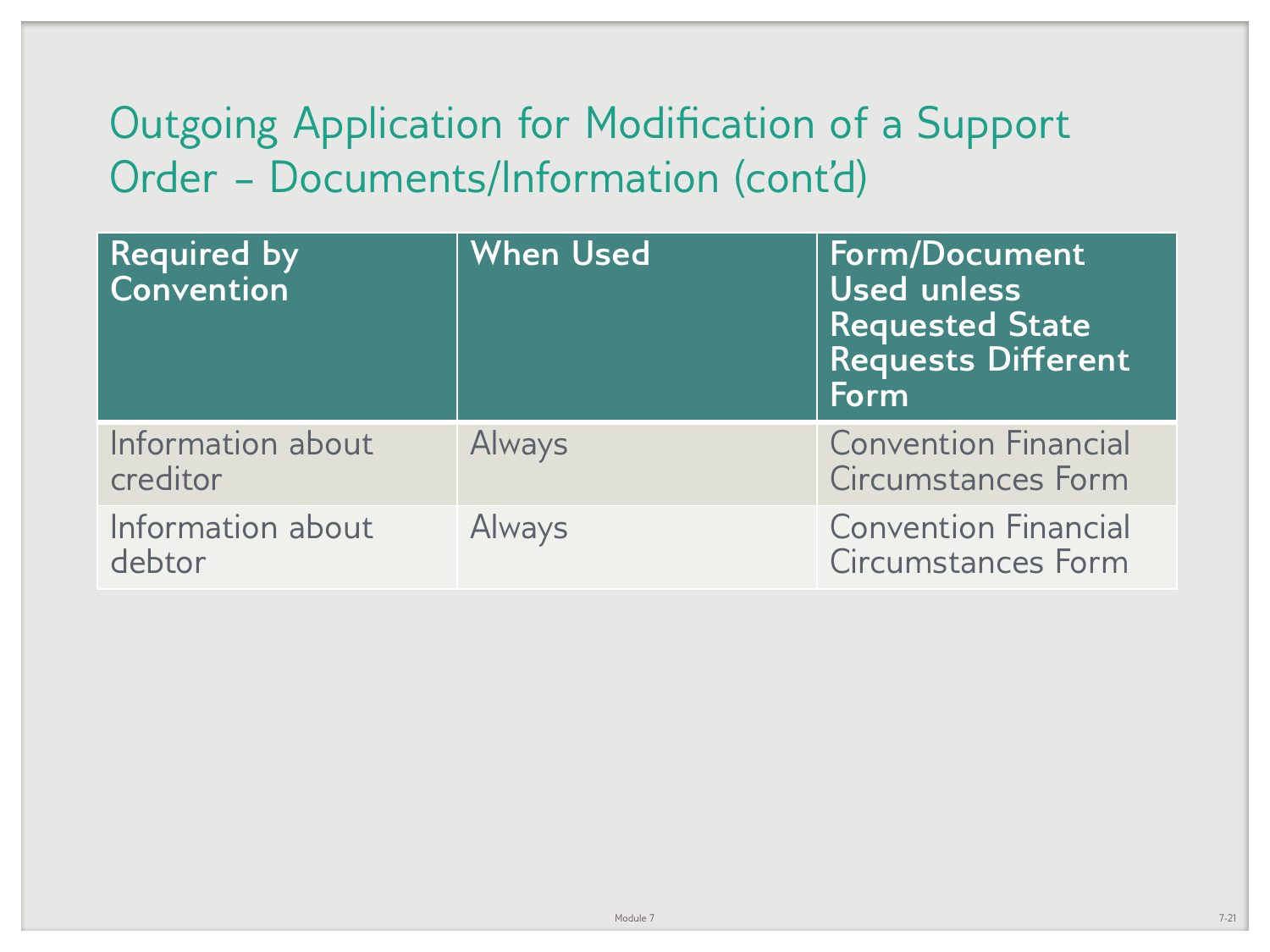

# Outgoing Application for Modification of a Support Order – Documents/Information (cont’d)
| Required by Convention | When Used | Form/Document Used unless Requested State Requests Different Form |
| --- | --- | --- |
| Information about creditor | Always | Convention Financial Circumstances Form |
| Information about debtor | Always | Convention Financial Circumstances Form |
Module 7
7-21